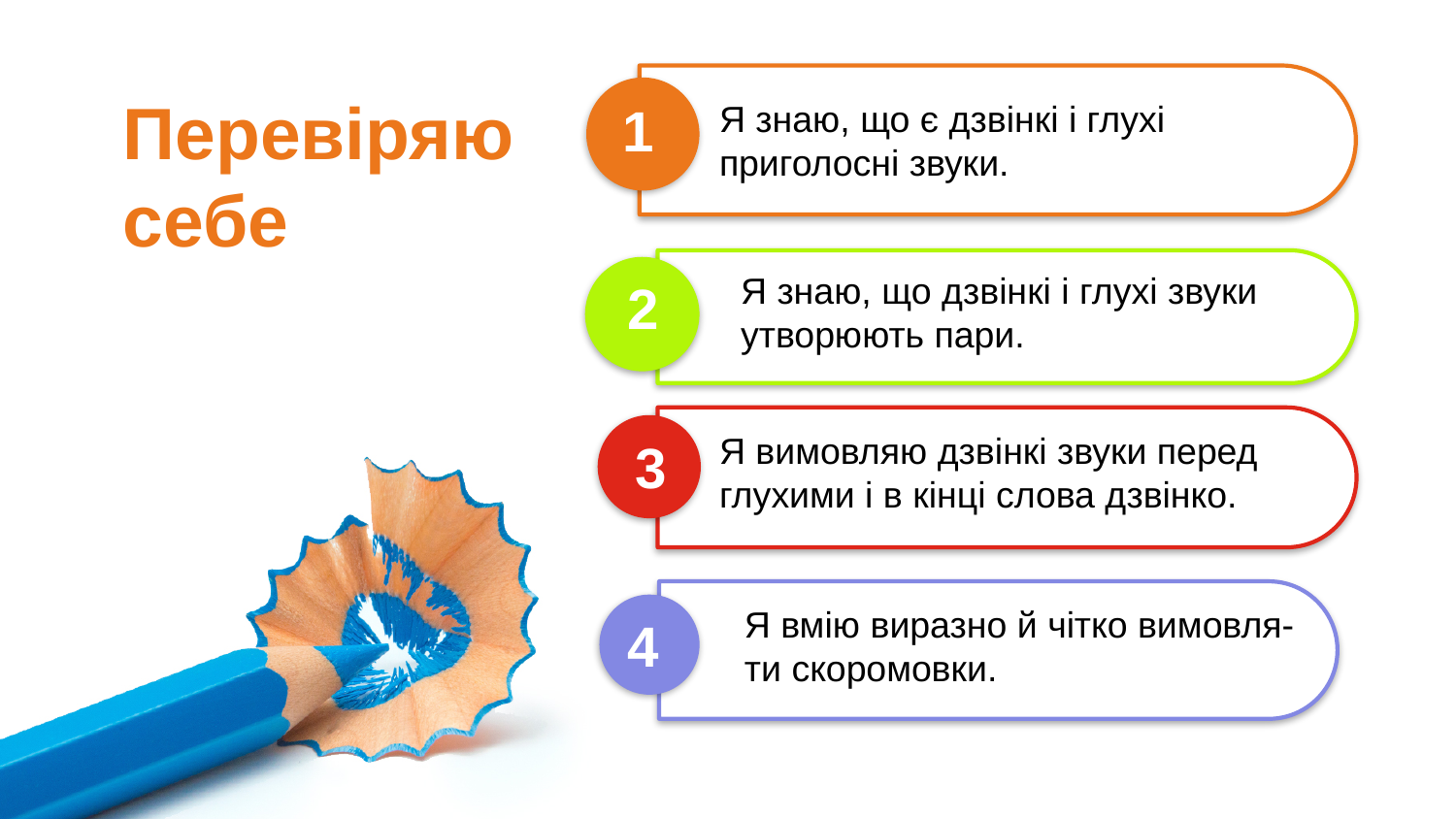

Перевіряю себе

1
Я знаю, що є дзвінкі і глухі
приголосні звуки.

Я знаю, що дзвінкі і глухі звуки утворюють пари.
2

Я вимовляю дзвінкі звуки перед
глухими і в кінці слова дзвінко.

3

Я вмію виразно й чітко вимовля-ти скоромовки.

4